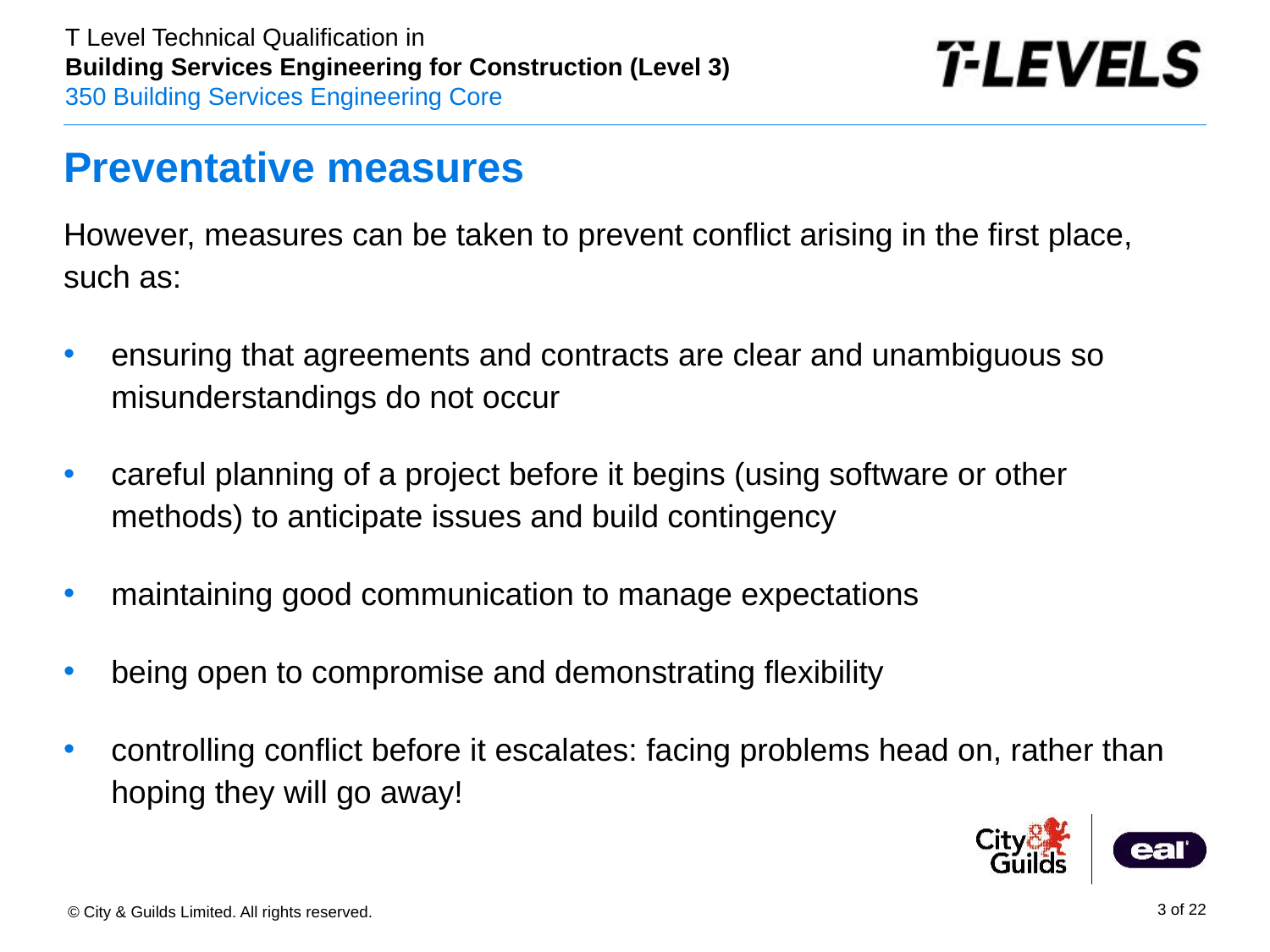

# Preventative measures
However, measures can be taken to prevent conflict arising in the first place, such as:
ensuring that agreements and contracts are clear and unambiguous so misunderstandings do not occur
careful planning of a project before it begins (using software or other methods) to anticipate issues and build contingency
maintaining good communication to manage expectations
being open to compromise and demonstrating flexibility
controlling conflict before it escalates: facing problems head on, rather than hoping they will go away!